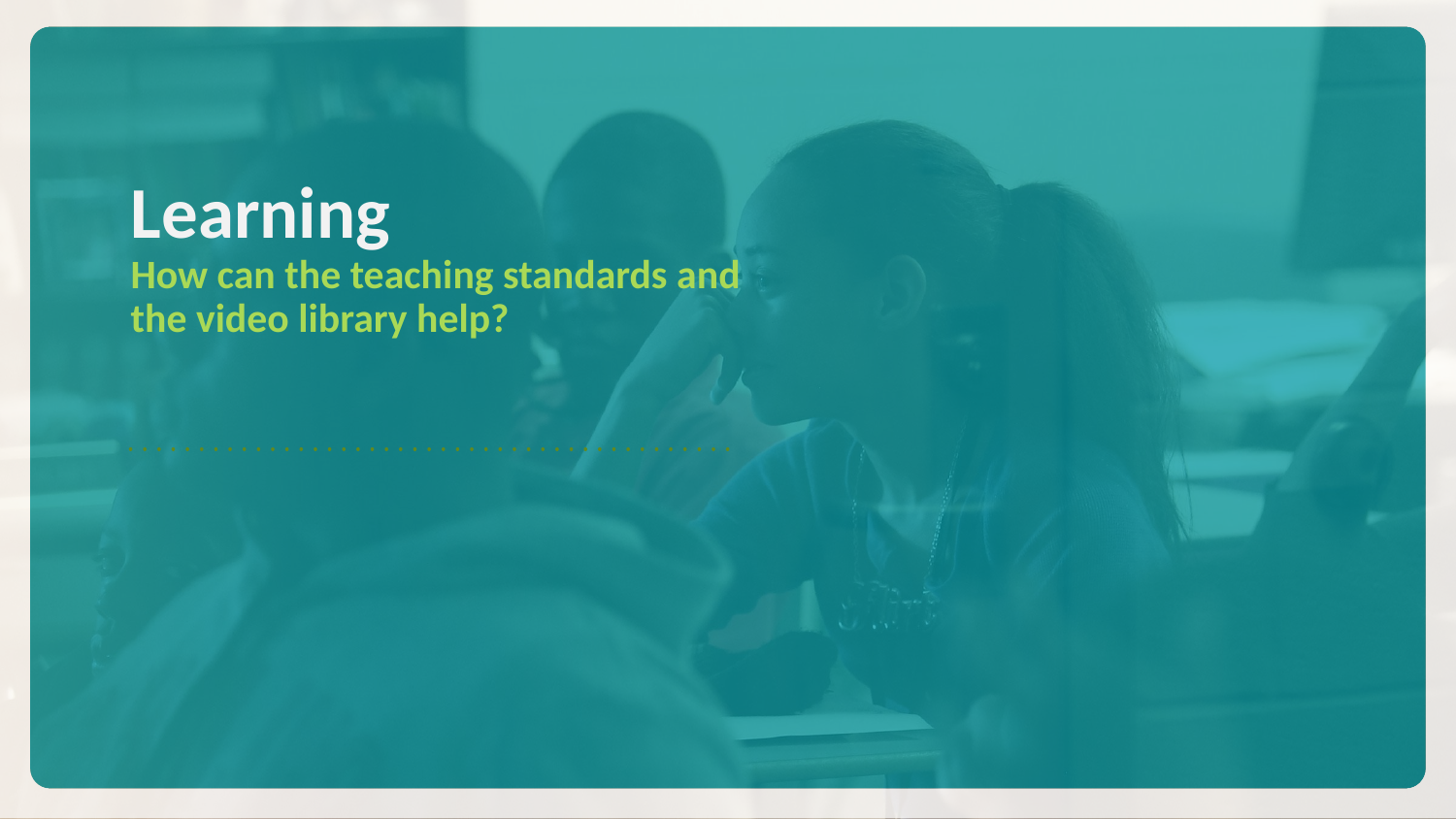

# Learning
How can the teaching standards and the video library help?